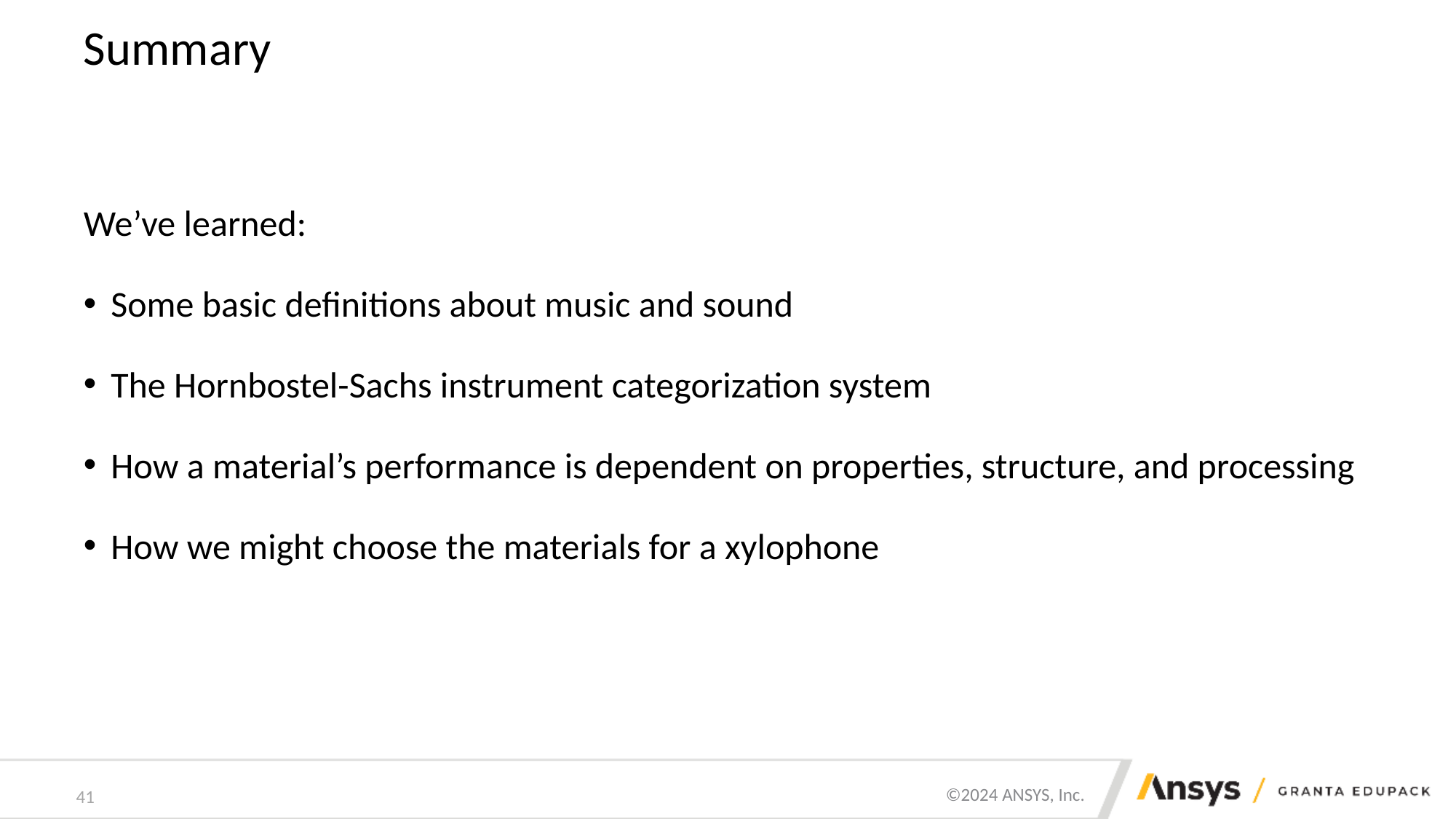

# Summary
We’ve learned:
Some basic definitions about music and sound
The Hornbostel-Sachs instrument categorization system
How a material’s performance is dependent on properties, structure, and processing
How we might choose the materials for a xylophone
41